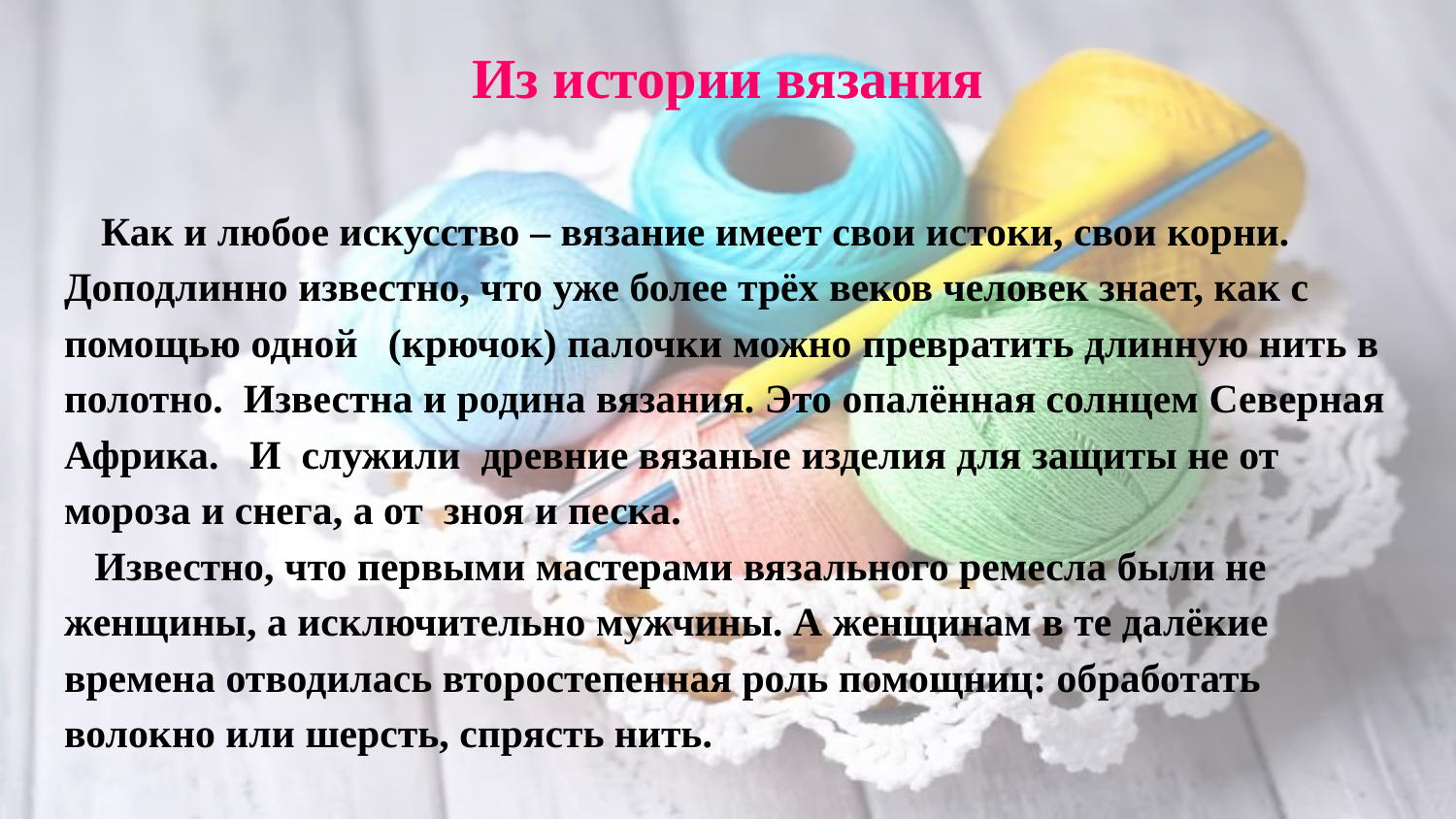

# Из истории вязания
    Как и любое искусство – вязание имеет свои истоки, свои корни. Доподлинно известно, что уже более трёх веков человек знает, как с помощью одной   (крючок) палочки можно превратить длинную нить в полотно.  Известна и родина вязания. Это опалённая солнцем Северная Африка.   И  служили  древние вязаные изделия для защиты не от мороза и снега, а от  зноя и песка.
   Известно, что первыми мастерами вязального ремесла были не женщины, а исключительно мужчины. А женщинам в те далёкие времена отводилась второстепенная роль помощниц: обработать волокно или шерсть, спрясть нить.